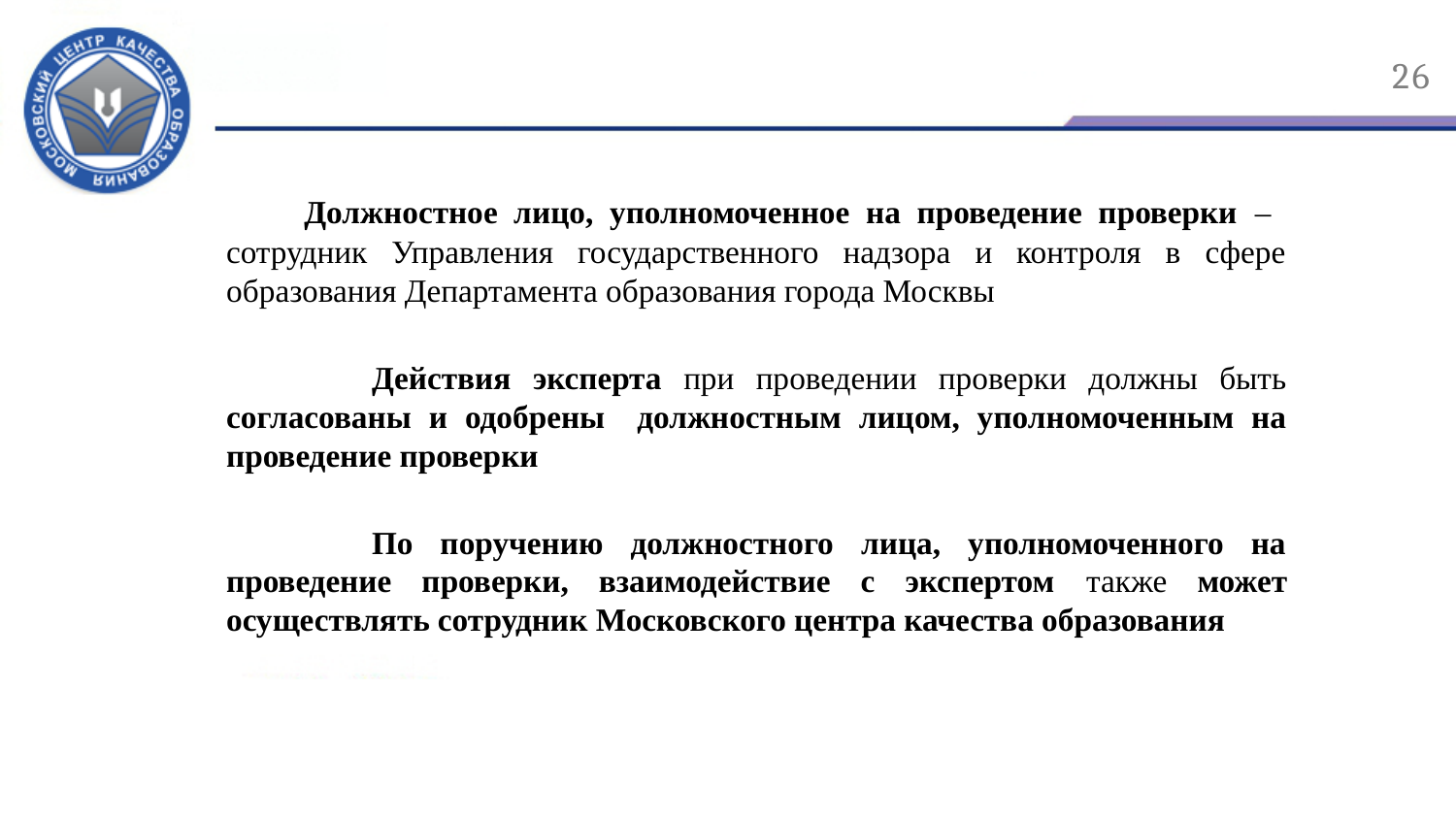

#
26
           Должностное лицо, уполномоченное на проведение проверки –  сотрудник Управления государственного надзора и контроля в сфере образования Департамента образования города Москвы
	Действия эксперта при проведении проверки должны быть согласованы и одобрены   должностным лицом, уполномоченным на проведение проверки
	По поручению должностного лица, уполномоченного на проведение проверки, взаимодействие с экспертом также может осуществлять сотрудник Московского центра качества образования